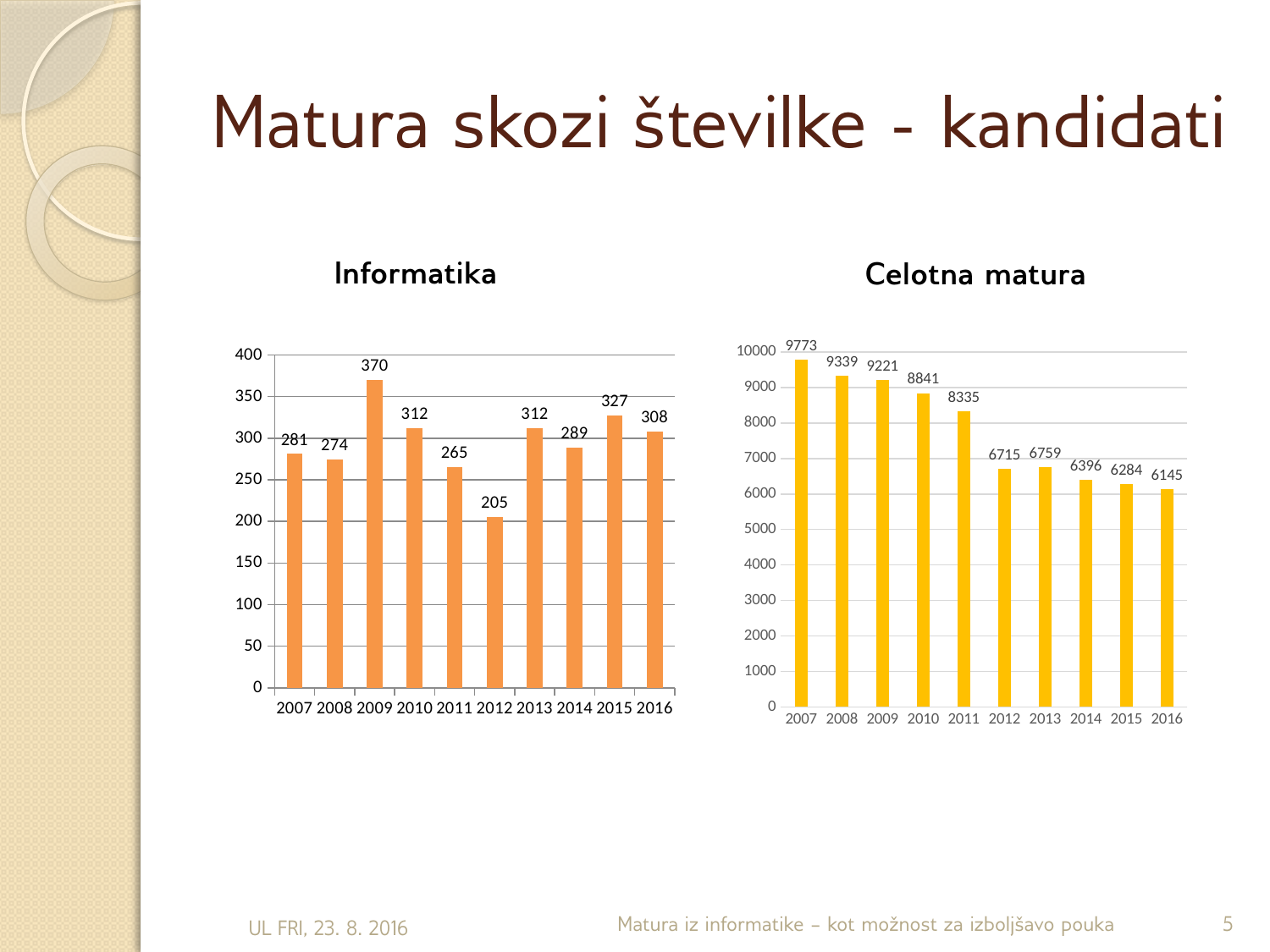

# Matura skozi številke - kandidati
Informatika
Celotna matura

### Chart

| Category |  |
|---|---|
| 2007.0 | 281.0 |
| 2008.0 | 274.0 |
| 2009.0 | 370.0 |
| 2010.0 | 312.0 |
| 2011.0 | 265.0 |
| 2012.0 | 205.0 |
| 2013.0 | 312.0 |
| 2014.0 | 289.0 |
| 2015.0 | 327.0 |
| 2016.0 | 308.0 |

### Chart

| Category |  |
|---|---|
| 2007.0 | 9773.0 |
| 2008.0 | 9339.0 |
| 2009.0 | 9221.0 |
| 2010.0 | 8841.0 |
| 2011.0 | 8335.0 |
| 2012.0 | 6715.0 |
| 2013.0 | 6759.0 |
| 2014.0 | 6396.0 |
| 2015.0 | 6284.0 |
| 2016.0 | 6145.0 |
Matura iz informatike – kot možnost za izboljšavo pouka
5
UL FRI, 23. 8. 2016